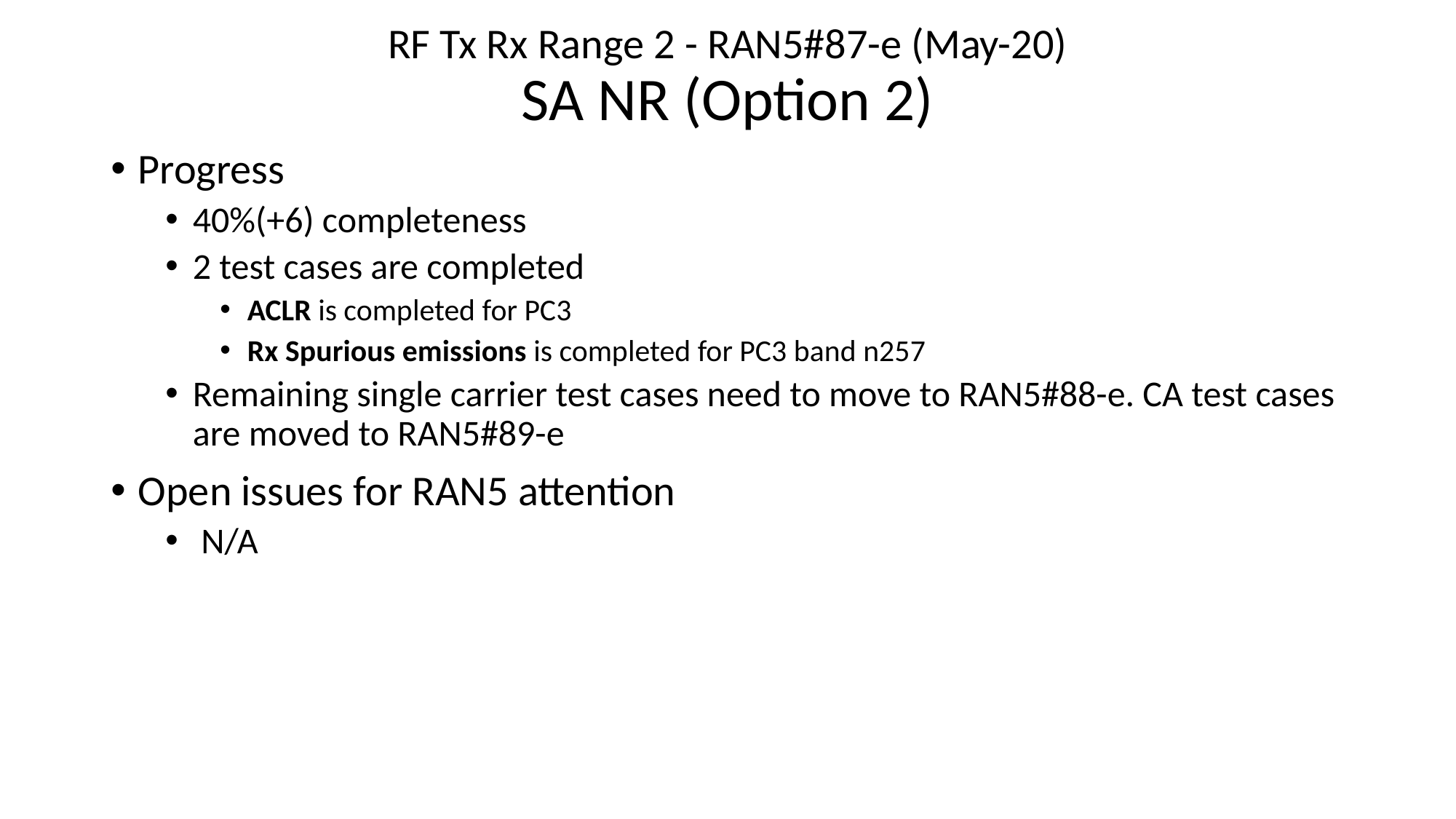

# RF Tx Rx Range 2 - RAN5#87-e (May-20) SA NR (Option 2)
Progress
40%(+6) completeness
2 test cases are completed
ACLR is completed for PC3
Rx Spurious emissions is completed for PC3 band n257
Remaining single carrier test cases need to move to RAN5#88-e. CA test cases are moved to RAN5#89-e
Open issues for RAN5 attention
 N/A